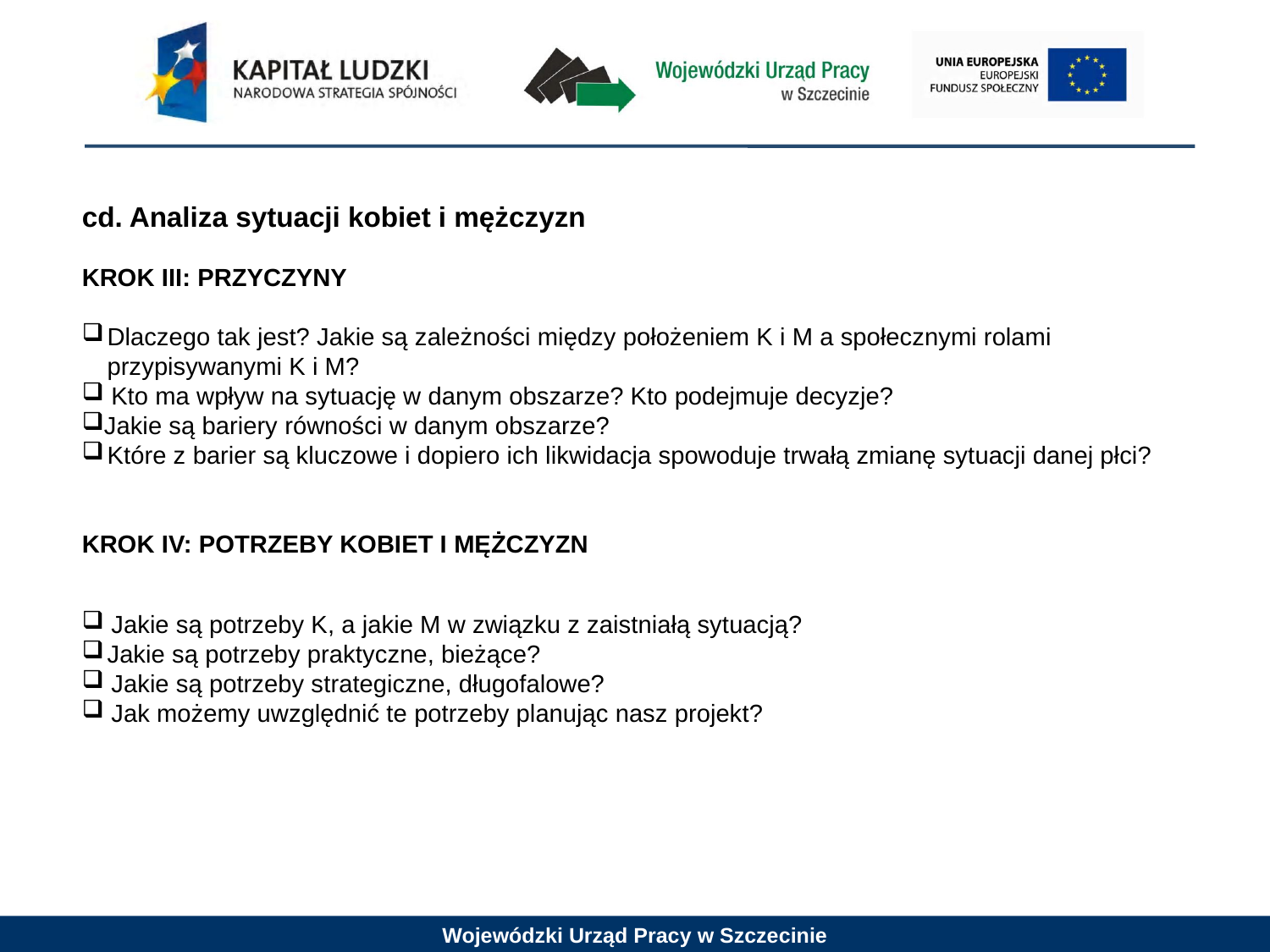

cd. Analiza sytuacji kobiet i mężczyzn

KROK III: PRZYCZYNY

Dlaczego tak jest? Jakie są zależności między położeniem K i M a społecznymi rolami przypisywanymi K i M?
 Kto ma wpływ na sytuację w danym obszarze? Kto podejmuje decyzje?
Jakie są bariery równości w danym obszarze?
Które z barier są kluczowe i dopiero ich likwidacja spowoduje trwałą zmianę sytuacji danej płci?

KROK IV: POTRZEBY KOBIET I MĘŻCZYZN

 Jakie są potrzeby K, a jakie M w związku z zaistniałą sytuacją?
Jakie są potrzeby praktyczne, bieżące?
 Jakie są potrzeby strategiczne, długofalowe?
 Jak możemy uwzględnić te potrzeby planując nasz projekt?